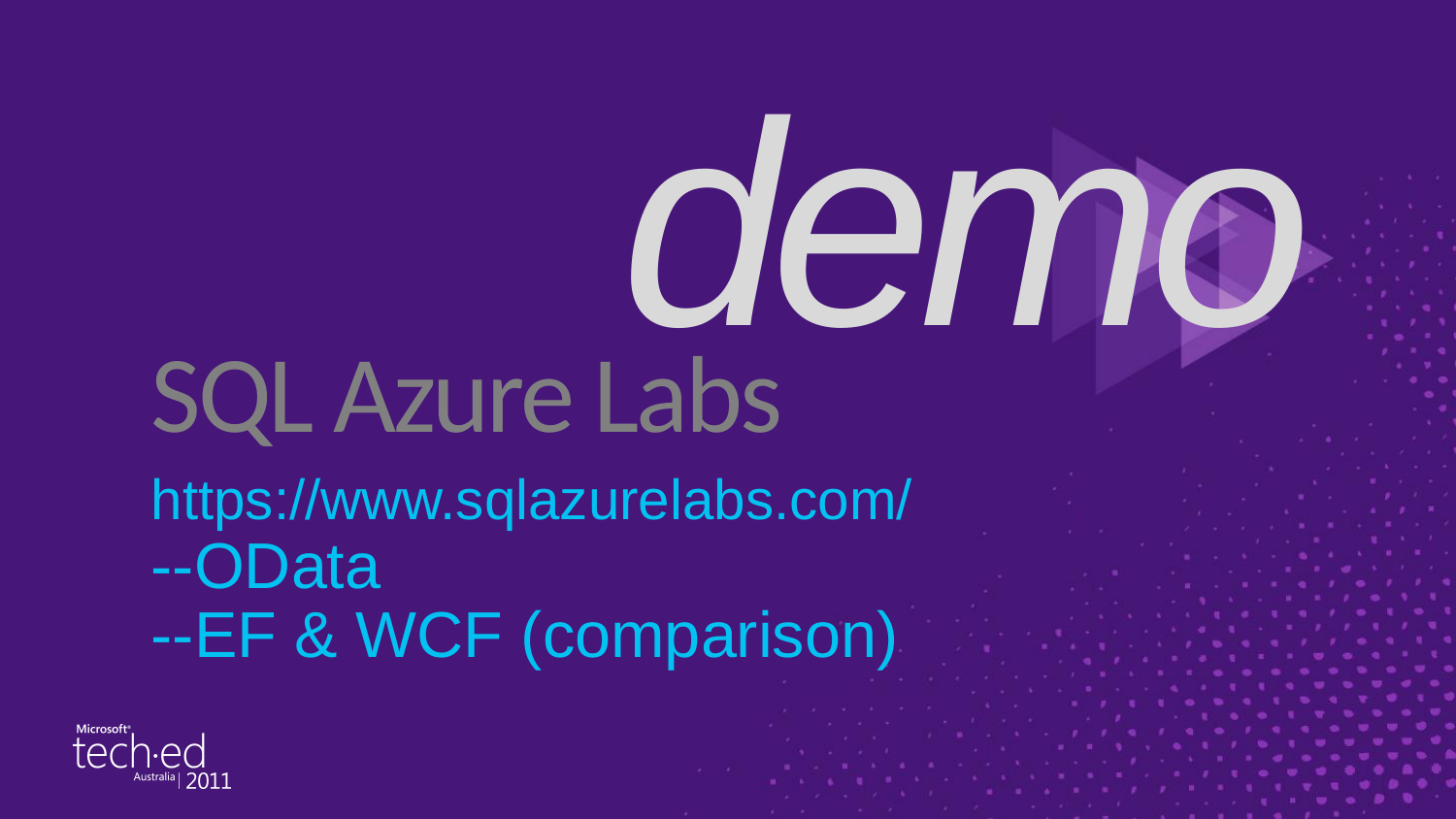

demo
# SQL Azure Labs
https://www.sqlazurelabs.com/
--OData
--EF & WCF (comparison)